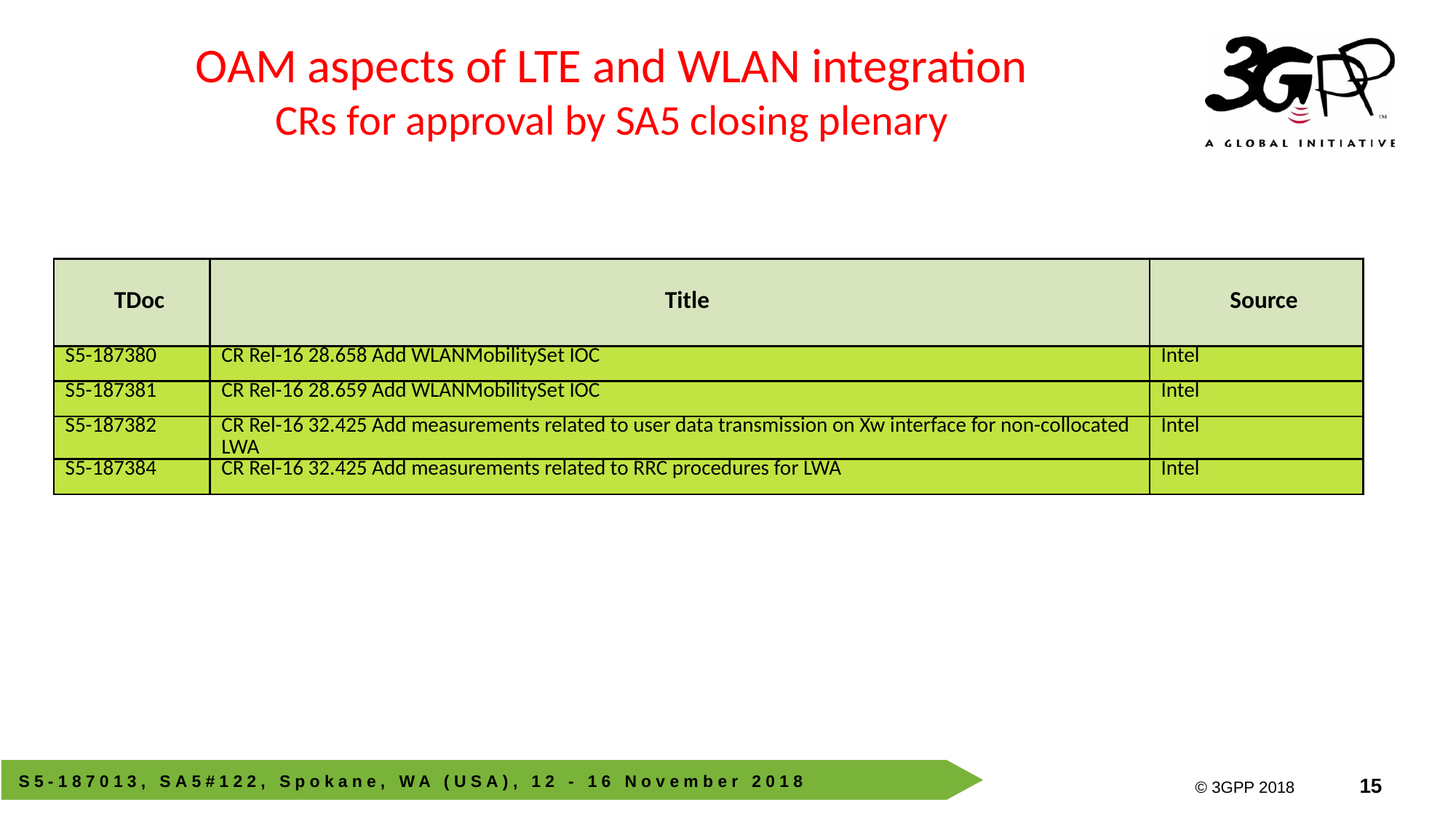

OAM aspects of LTE and WLAN integration
CRs for approval by SA5 closing plenary
| TDoc | Title | Source |
| --- | --- | --- |
| S5-187380 | CR Rel-16 28.658 Add WLANMobilitySet IOC | Intel |
| S5-187381 | CR Rel-16 28.659 Add WLANMobilitySet IOC | Intel |
| S5-187382 | CR Rel-16 32.425 Add measurements related to user data transmission on Xw interface for non-collocated LWA | Intel |
| S5-187384 | CR Rel-16 32.425 Add measurements related to RRC procedures for LWA | Intel |